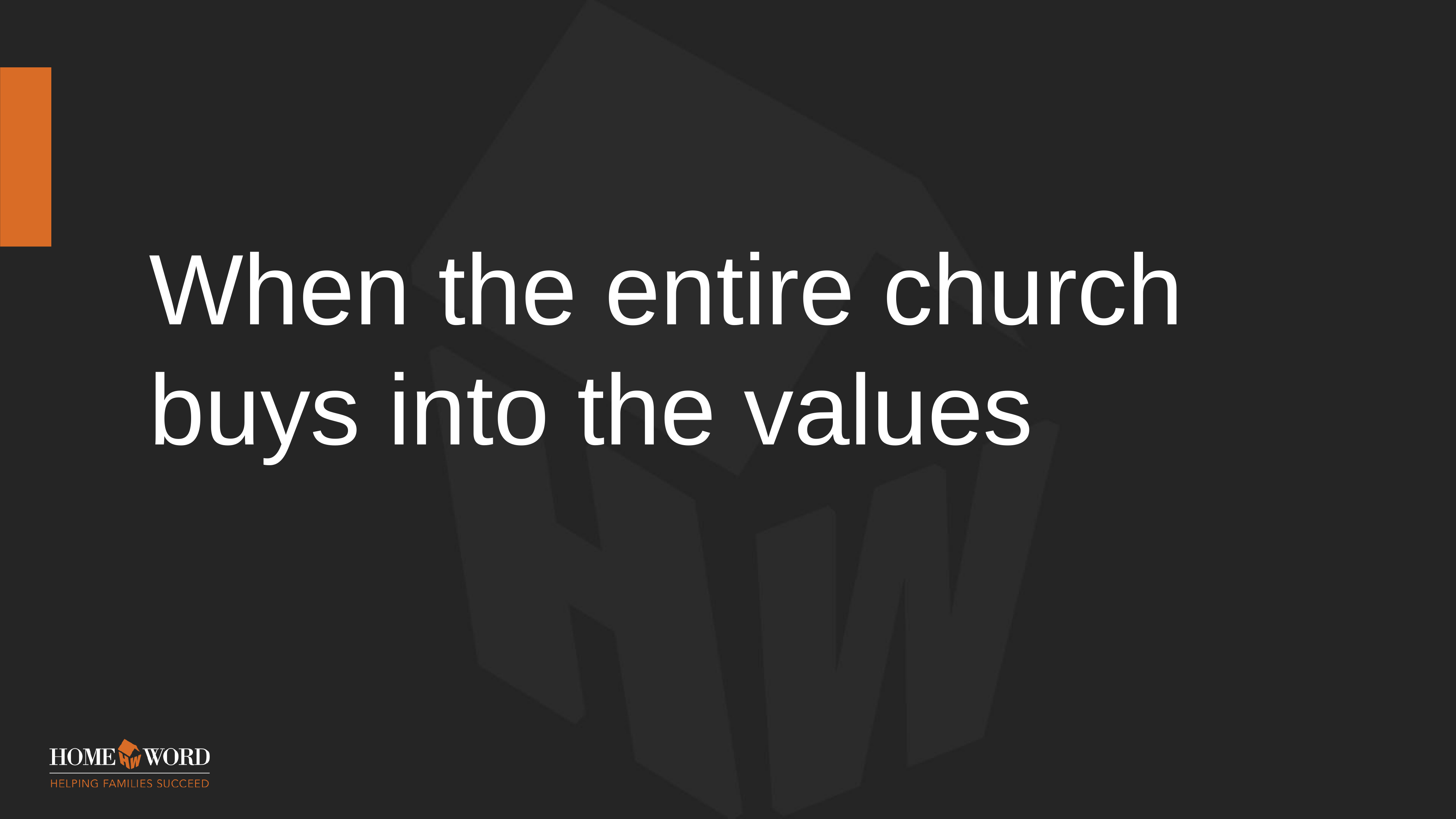

# When the entire church buys into the values